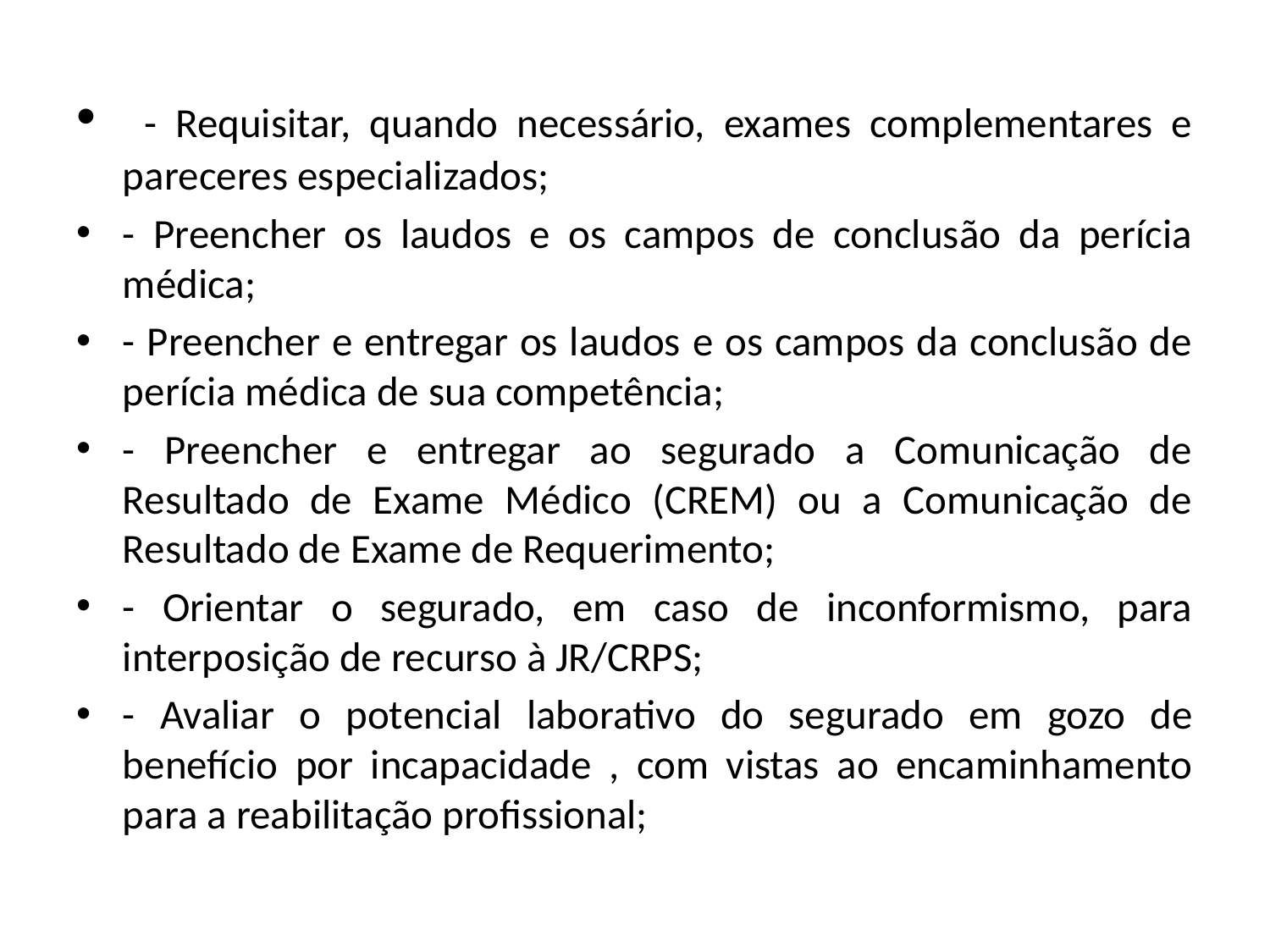

- Requisitar, quando necessário, exames complementares e pareceres especializados;
- Preencher os laudos e os campos de conclusão da perícia médica;
- Preencher e entregar os laudos e os campos da conclusão de perícia médica de sua competência;
- Preencher e entregar ao segurado a Comunicação de Resultado de Exame Médico (CREM) ou a Comunicação de Resultado de Exame de Requerimento;
- Orientar o segurado, em caso de inconformismo, para interposição de recurso à JR/CRPS;
- Avaliar o potencial laborativo do segurado em gozo de benefício por incapacidade , com vistas ao encaminhamento para a reabilitação profissional;